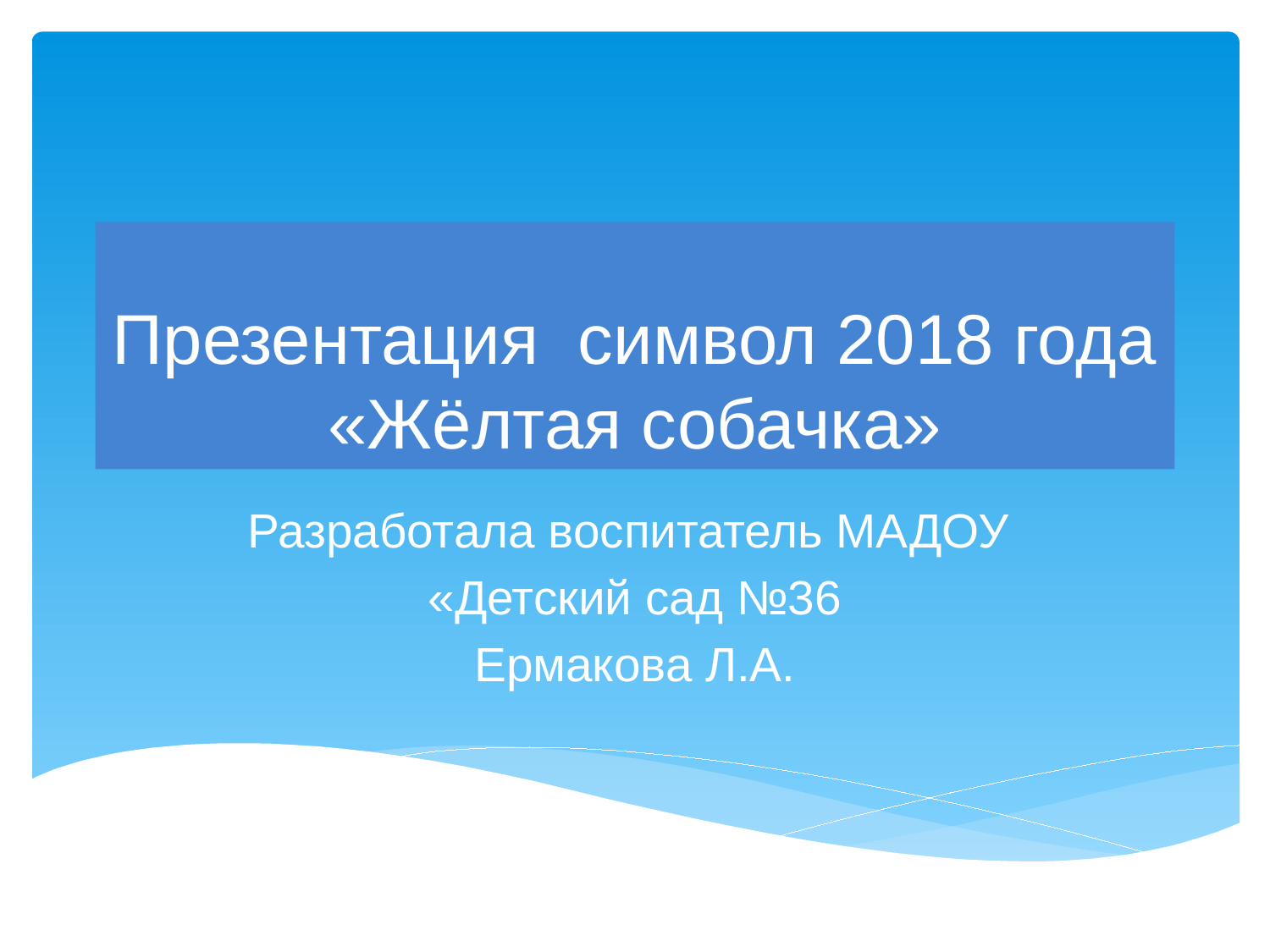

# Презентация  символ 2018 года «Жёлтая собачка»
Разработала воспитатель МАДОУ
«Детский сад №36
Ермакова Л.А.